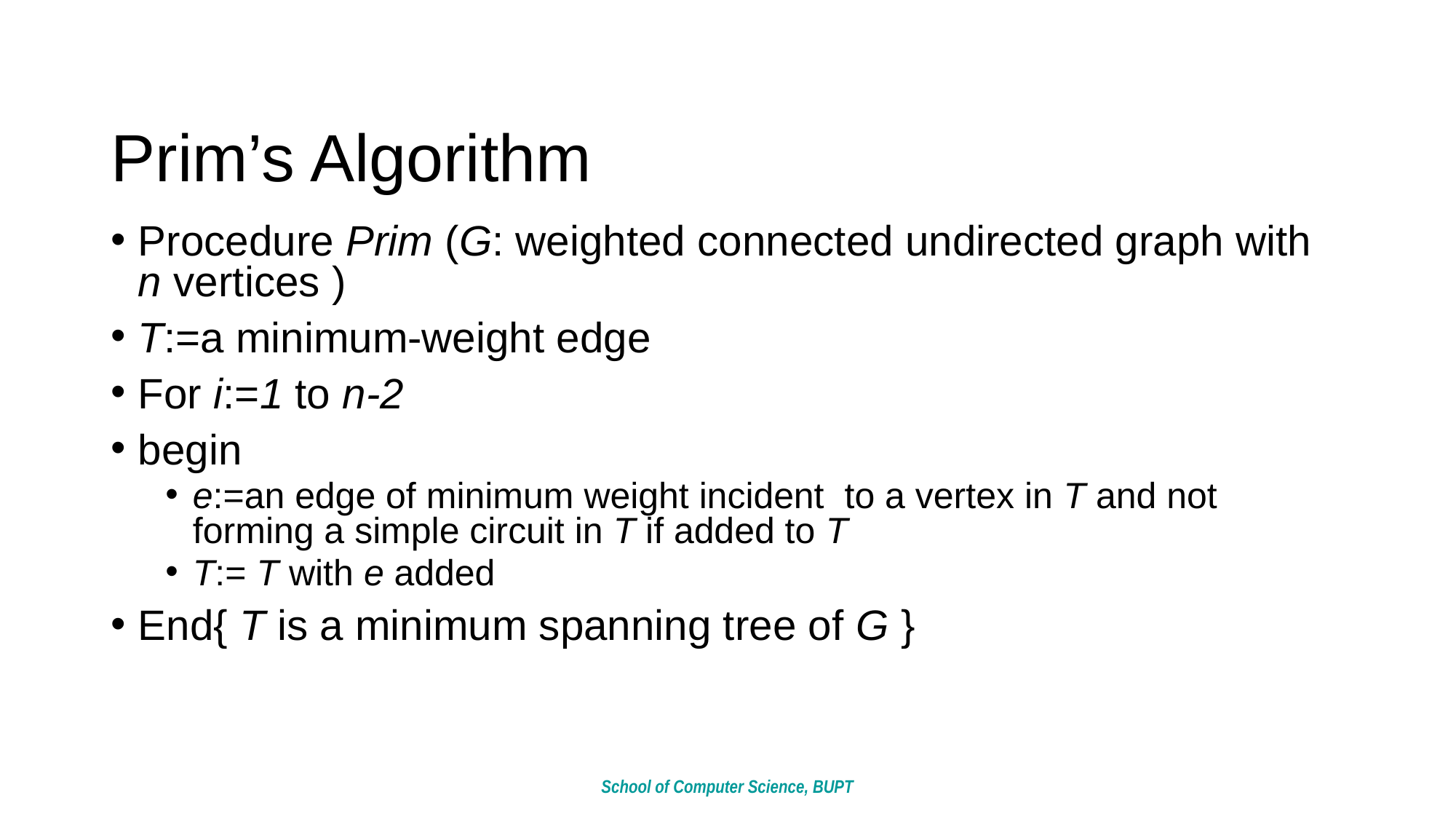

# Prim’s Algorithm
Procedure Prim (G: weighted connected undirected graph with n vertices )
T:=a minimum-weight edge
For i:=1 to n-2
begin
e:=an edge of minimum weight incident  to a vertex in T and not forming a simple circuit in T if added to T
T:= T with e added
End{ T is a minimum spanning tree of G }
50

School of Computer Science, BUPT